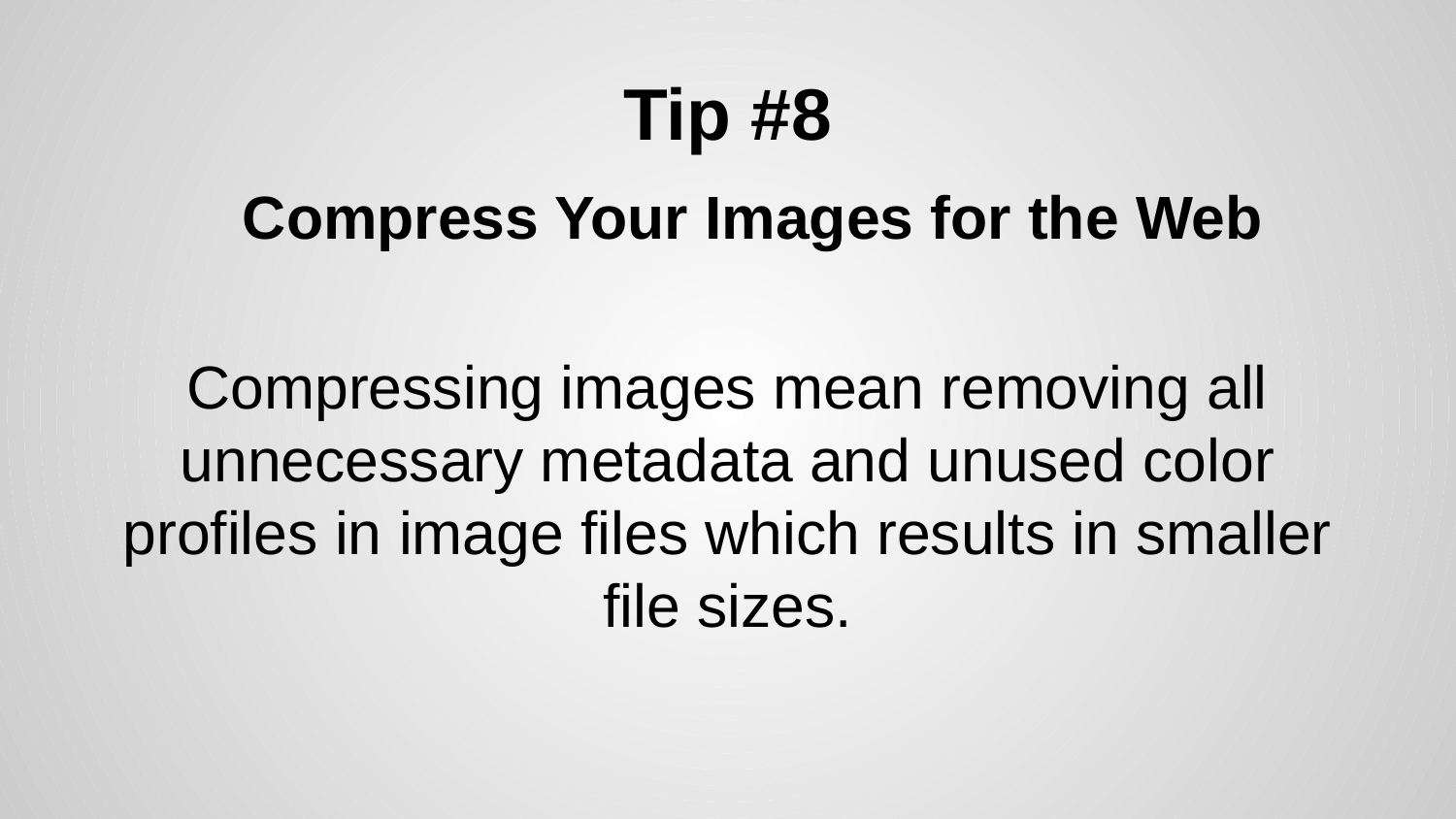

# Tip #8

   Compress Your Images for the Web

Compressing images mean removing all unnecessary metadata and unused color profiles in image files which results in smaller file sizes.